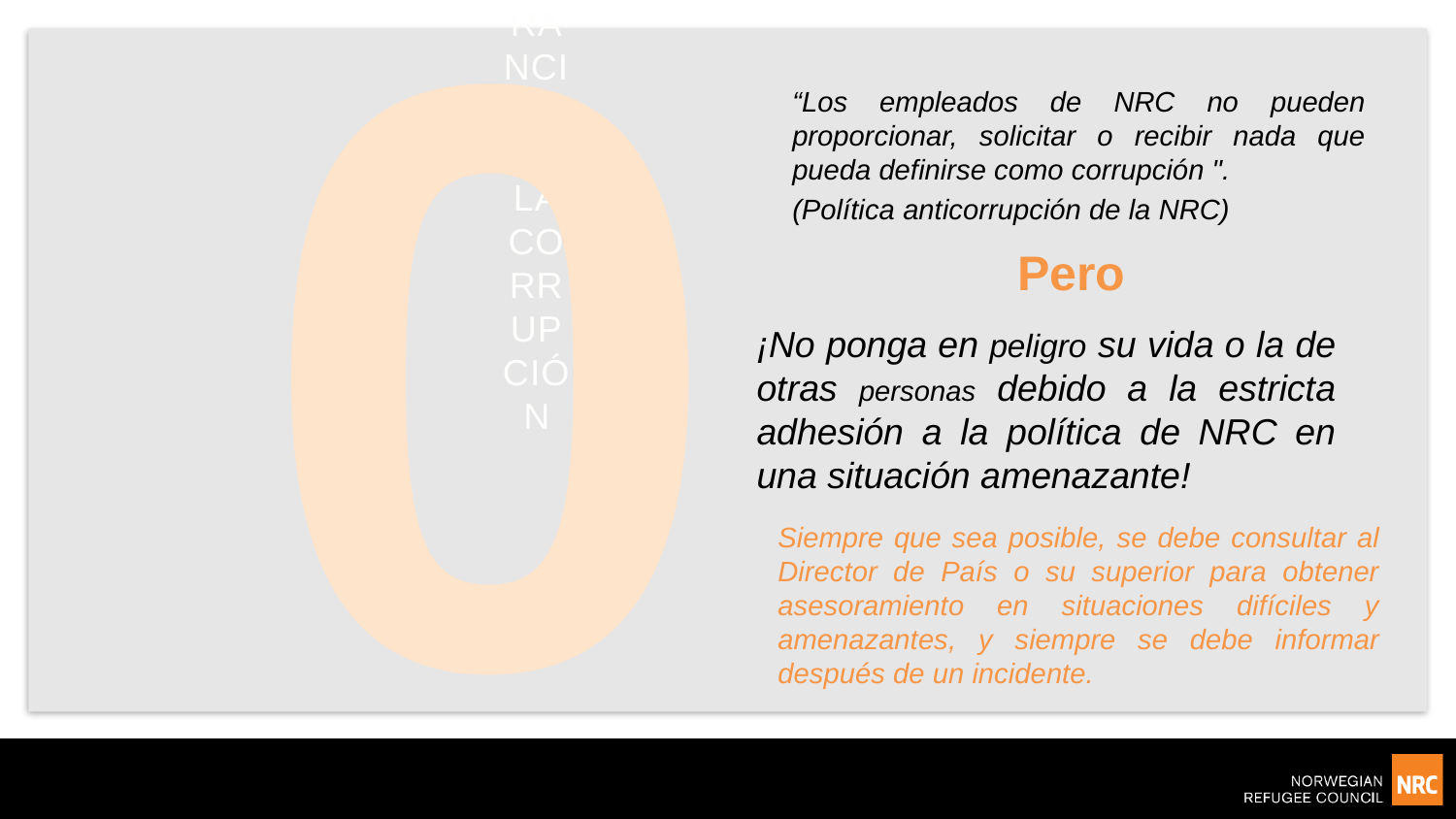

0
# TOLERANCIA A LA CORRUPCIÓN
“Los empleados de NRC no pueden proporcionar, solicitar o recibir nada que pueda definirse como corrupción ".
(Política anticorrupción de la NRC)
Pero
¡No ponga en peligro su vida o la de otras personas debido a la estricta adhesión a la política de NRC en una situación amenazante!
Siempre que sea posible, se debe consultar al Director de País o su superior para obtener asesoramiento en situaciones difíciles y amenazantes, y siempre se debe informar después de un incidente.